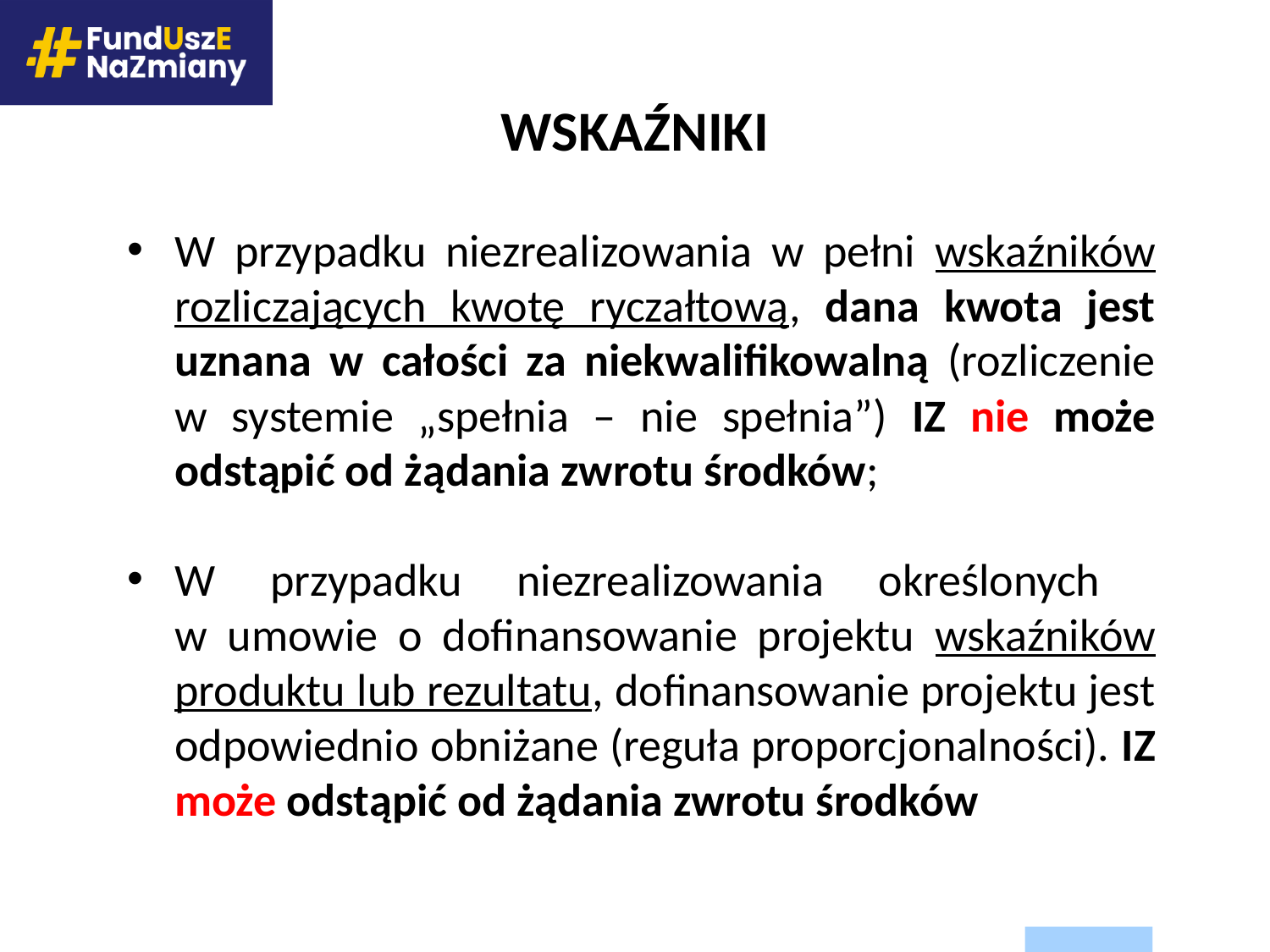

# WSKAŹNIKI
W przypadku niezrealizowania w pełni wskaźników rozliczających kwotę ryczałtową, dana kwota jest uznana w całości za niekwalifikowalną (rozliczenie w systemie „spełnia – nie spełnia”) IZ nie może odstąpić od żądania zwrotu środków;

W przypadku niezrealizowania określonych
w umowie o dofinansowanie projektu wskaźników produktu lub rezultatu, dofinansowanie projektu jest odpowiednio obniżane (reguła proporcjonalności). IZ może odstąpić od żądania zwrotu środków